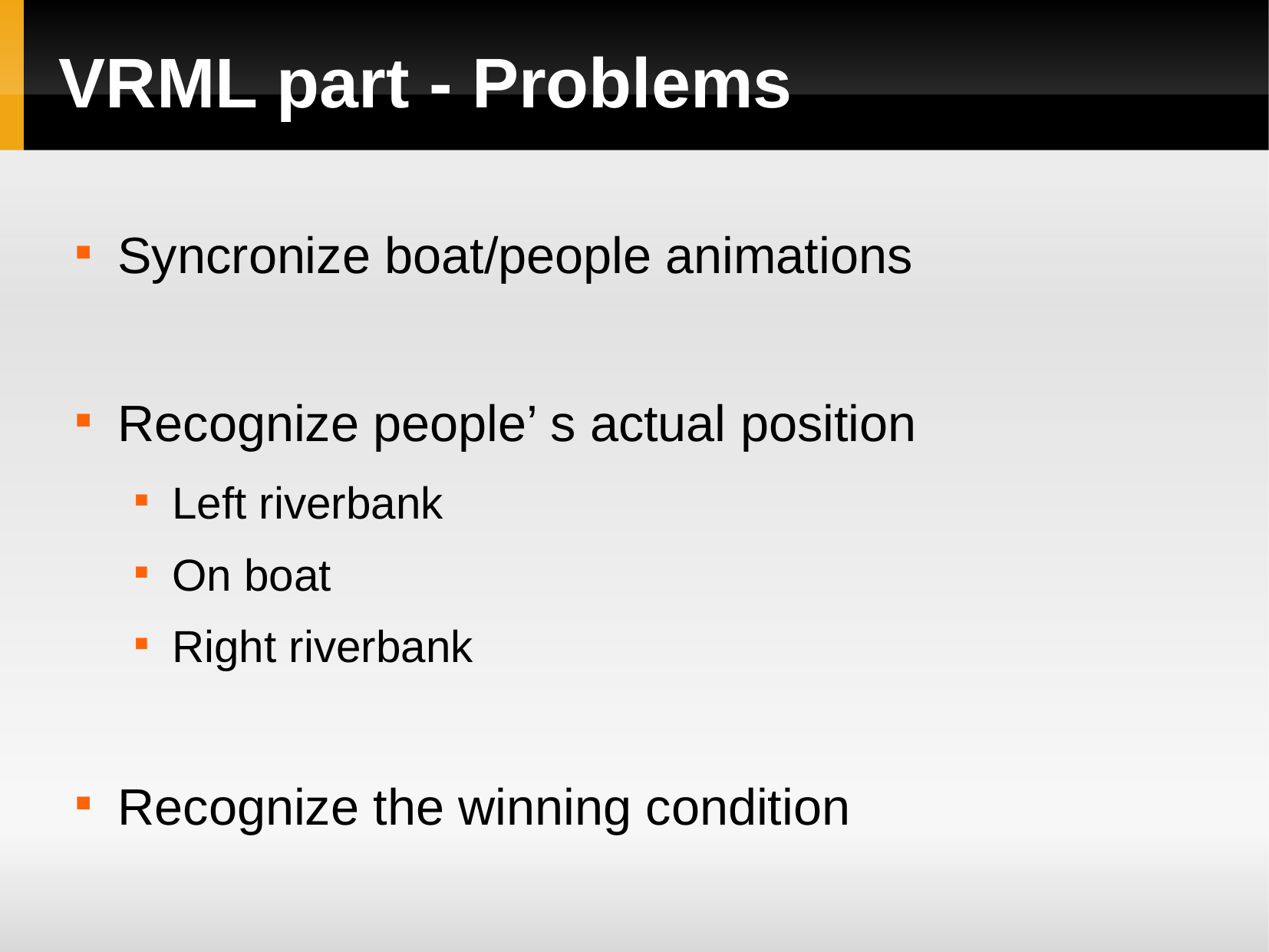

VRML part - Problems
Syncronize boat/people animations

Recognize people’ s actual position
Left riverbank
On boat
Right riverbank

Recognize the winning condition